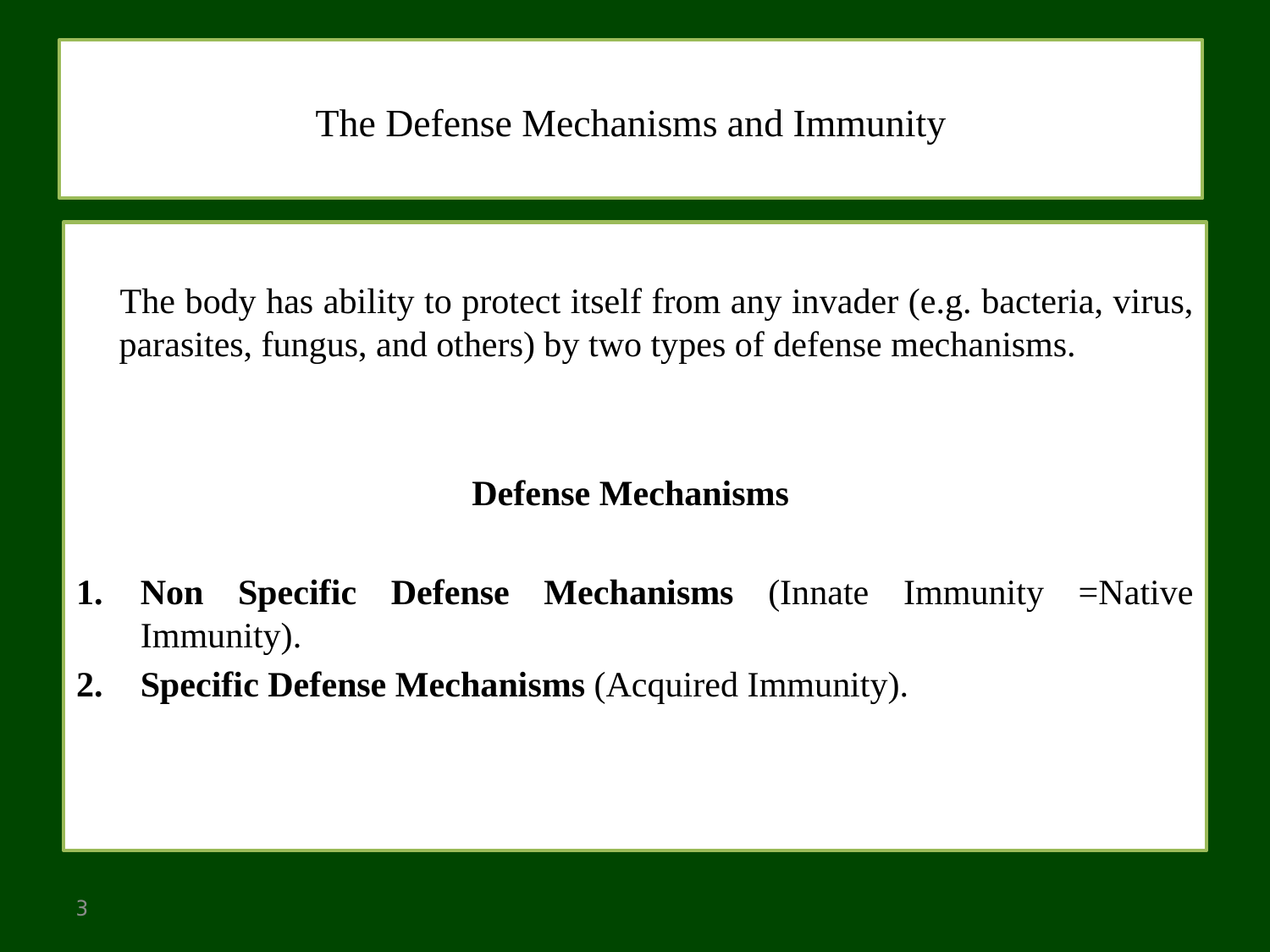

# The Defense Mechanisms and Immunity

 	The body has ability to protect itself from any invader (e.g. bacteria, virus, parasites, fungus, and others) by two types of defense mechanisms.

Defense Mechanisms

Non Specific Defense Mechanisms (Innate Immunity =Native Immunity).
Specific Defense Mechanisms (Acquired Immunity).

3